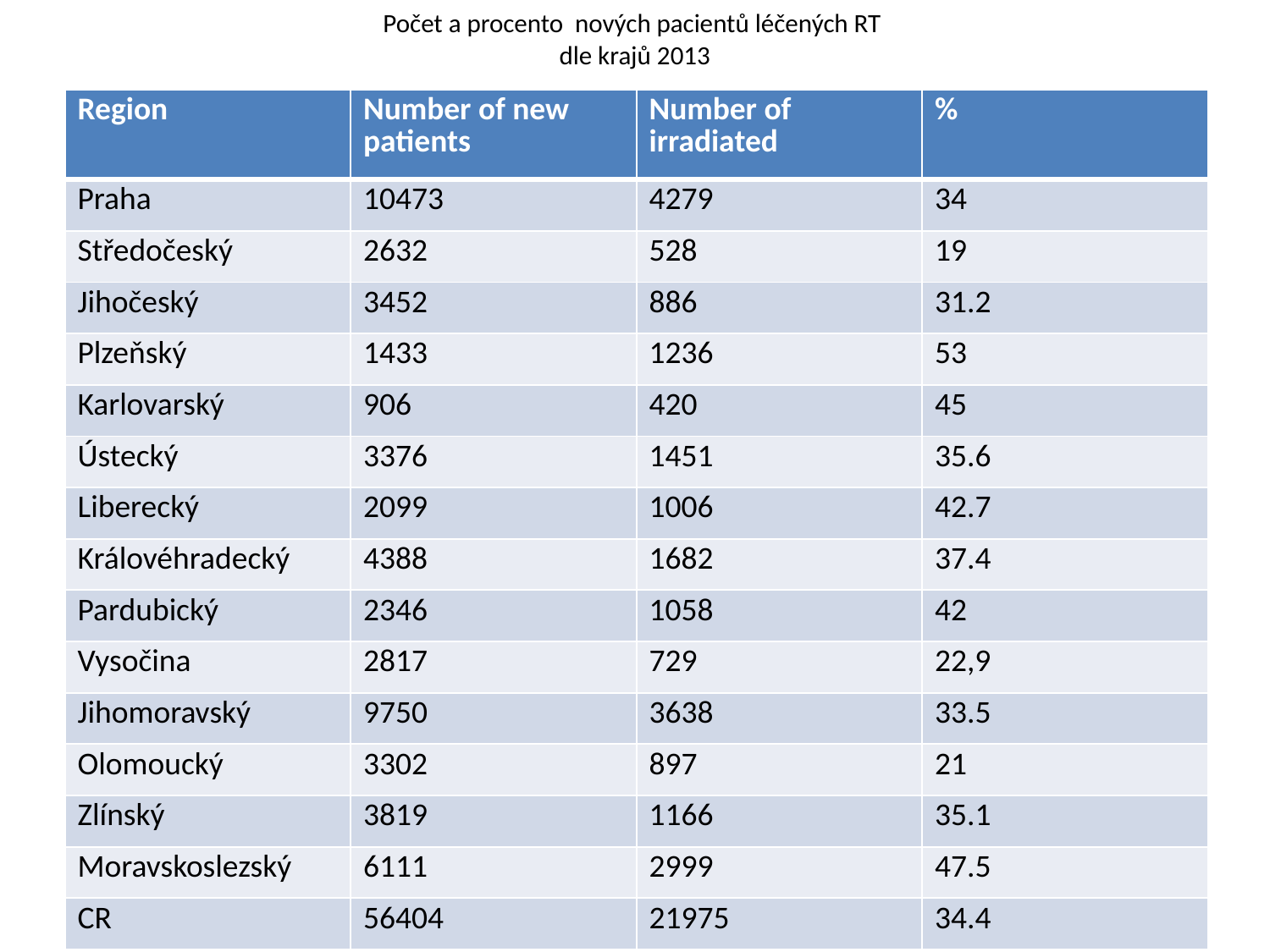

# Počet a procento  nových pacientů léčených RT dle krajů 2013
| Region | Number of new patients | Number of irradiated | % |
| --- | --- | --- | --- |
| Praha | 10473 | 4279 | 34 |
| Středočeský | 2632 | 528 | 19 |
| Jihočeský | 3452 | 886 | 31.2 |
| Plzeňský | 1433 | 1236 | 53 |
| Karlovarský | 906 | 420 | 45 |
| Ústecký | 3376 | 1451 | 35.6 |
| Liberecký | 2099 | 1006 | 42.7 |
| Královéhradecký | 4388 | 1682 | 37.4 |
| Pardubický | 2346 | 1058 | 42 |
| Vysočina | 2817 | 729 | 22,9 |
| Jihomoravský | 9750 | 3638 | 33.5 |
| Olomoucký | 3302 | 897 | 21 |
| Zlínský | 3819 | 1166 | 35.1 |
| Moravskoslezský | 6111 | 2999 | 47.5 |
| CR | 56404 | 21975 | 34.4 |